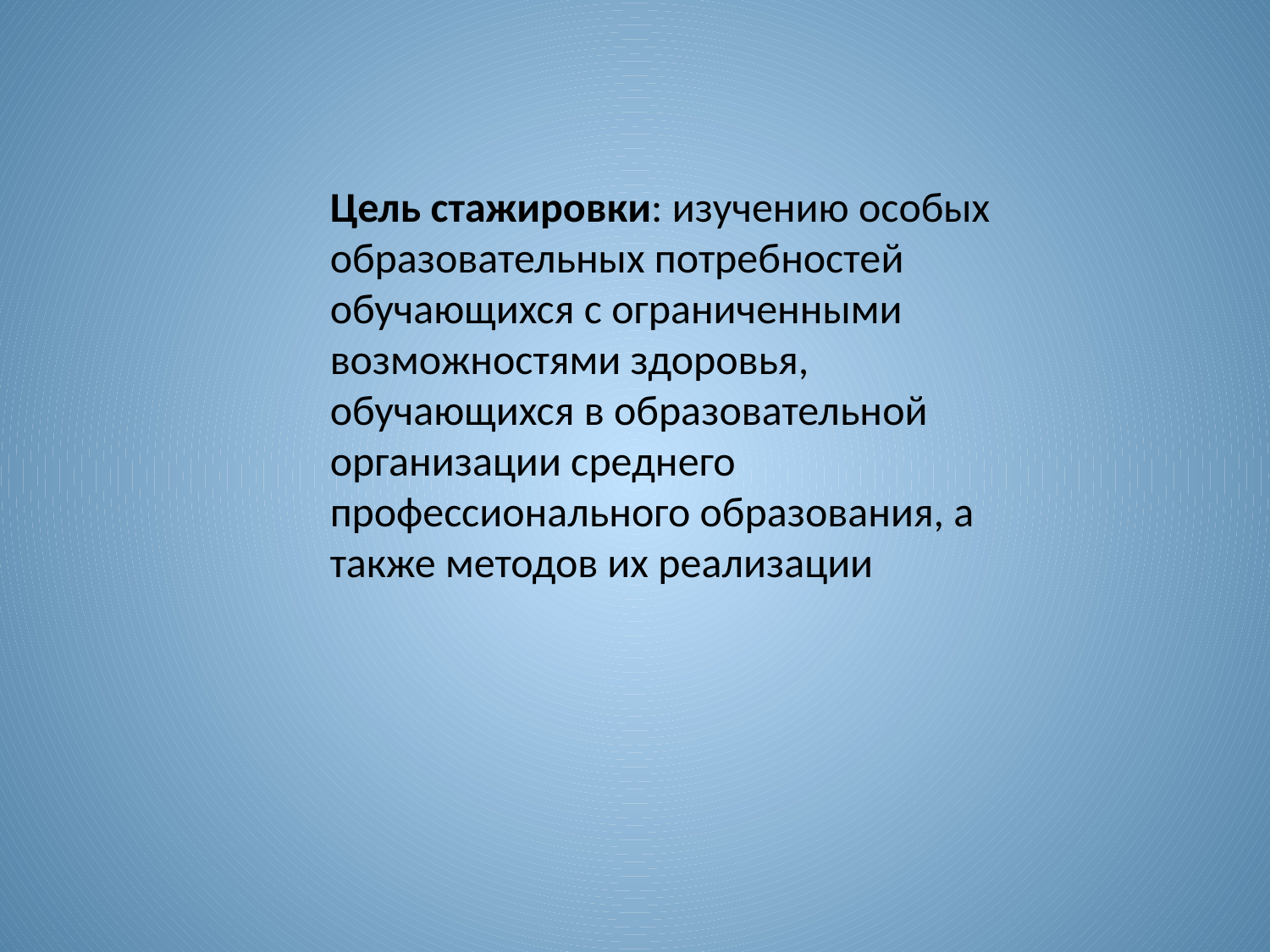

Цель стажировки: изучению особых образовательных потребностей обучающихся с ограниченными возможностями здоровья, обучающихся в образовательной организации среднего профессионального образования, а также методов их реализации